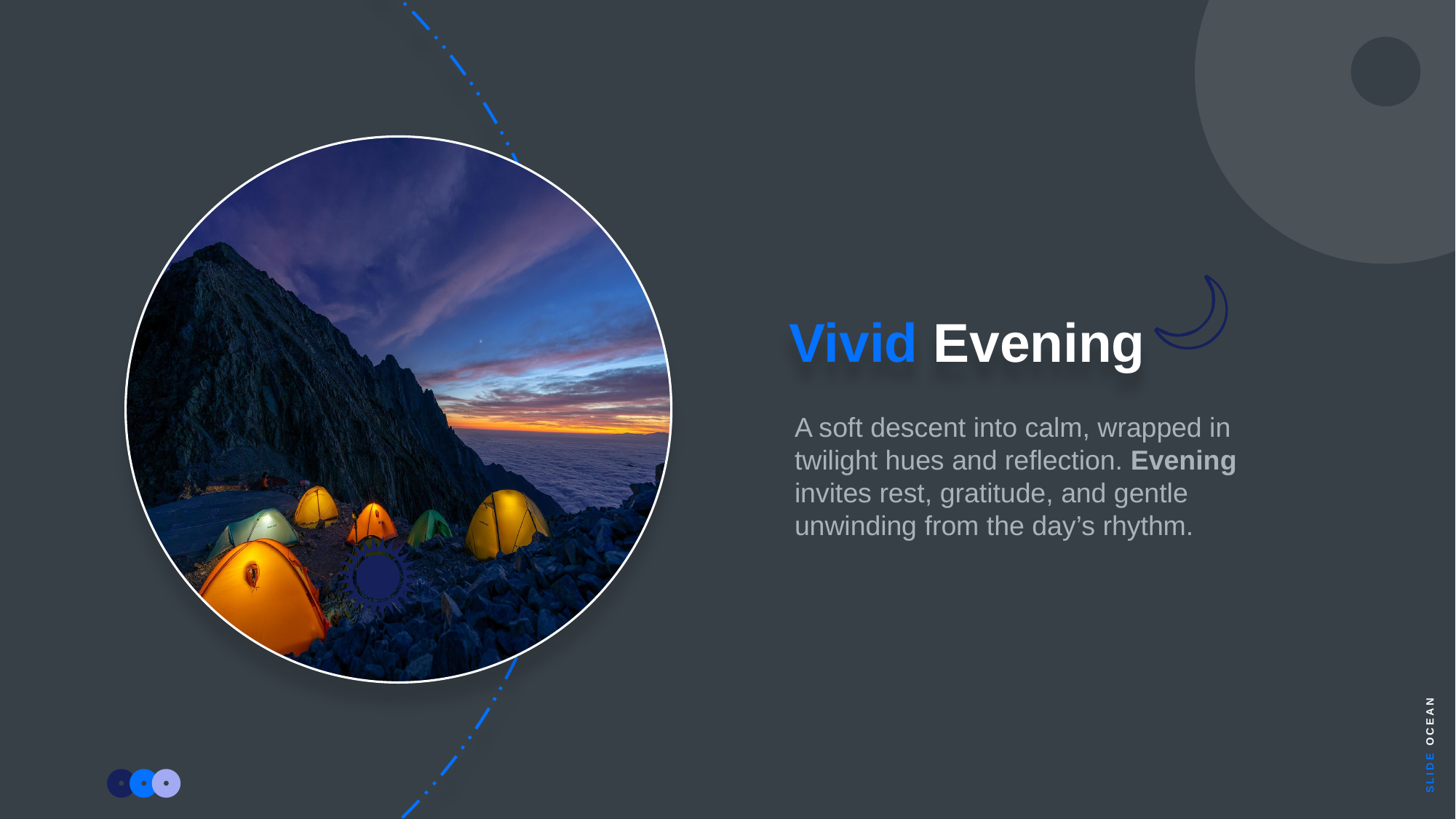

🌙
Vivid Evening
A soft descent into calm, wrapped in twilight hues and reflection. Evening invites rest, gratitude, and gentle unwinding from the day’s rhythm.
☀️